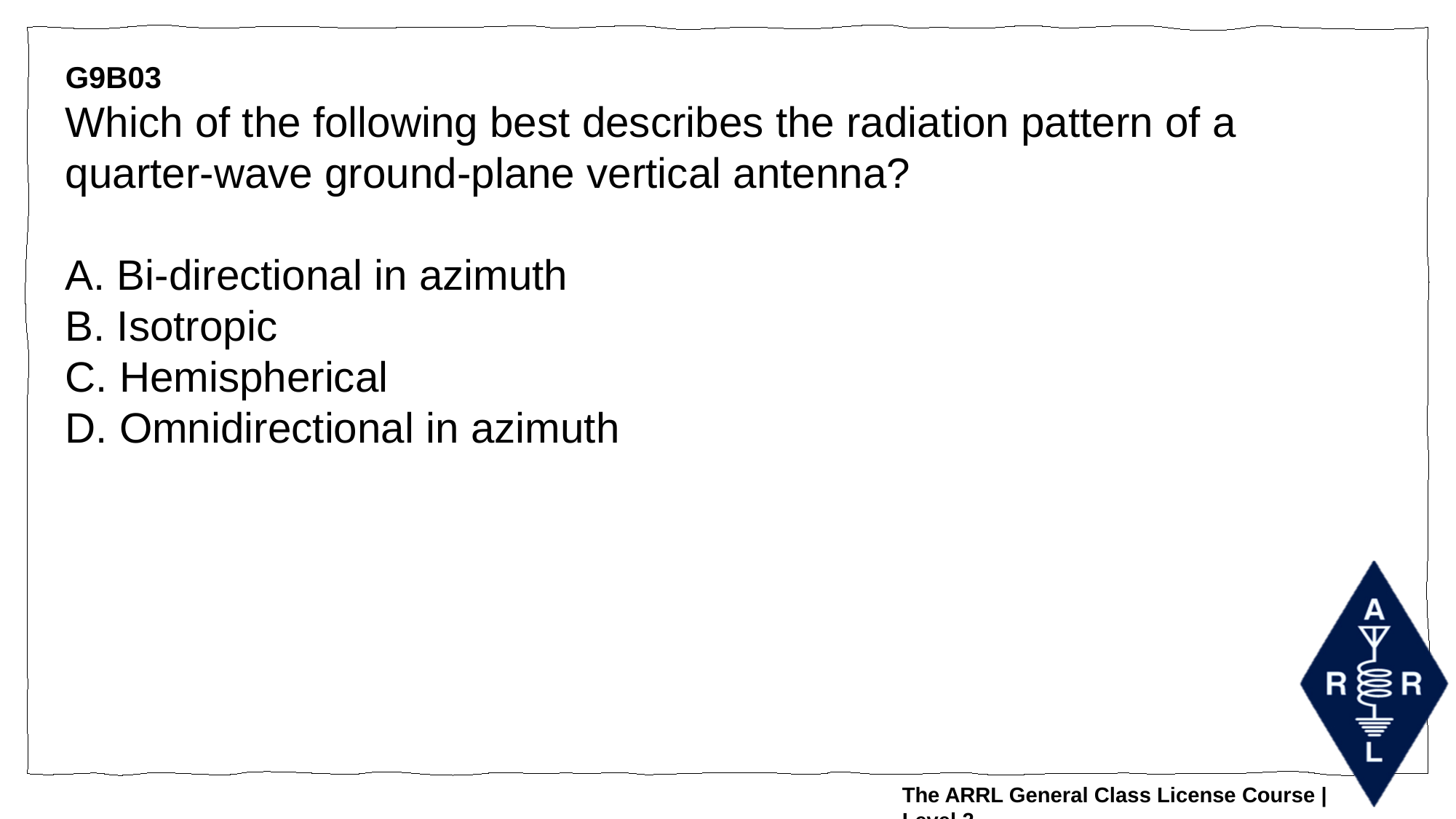

G9B03
Which of the following best describes the radiation pattern of a quarter-wave ground-plane vertical antenna?

A. Bi-directional in azimuth
B. Isotropic
C. Hemispherical
D. Omnidirectional in azimuth